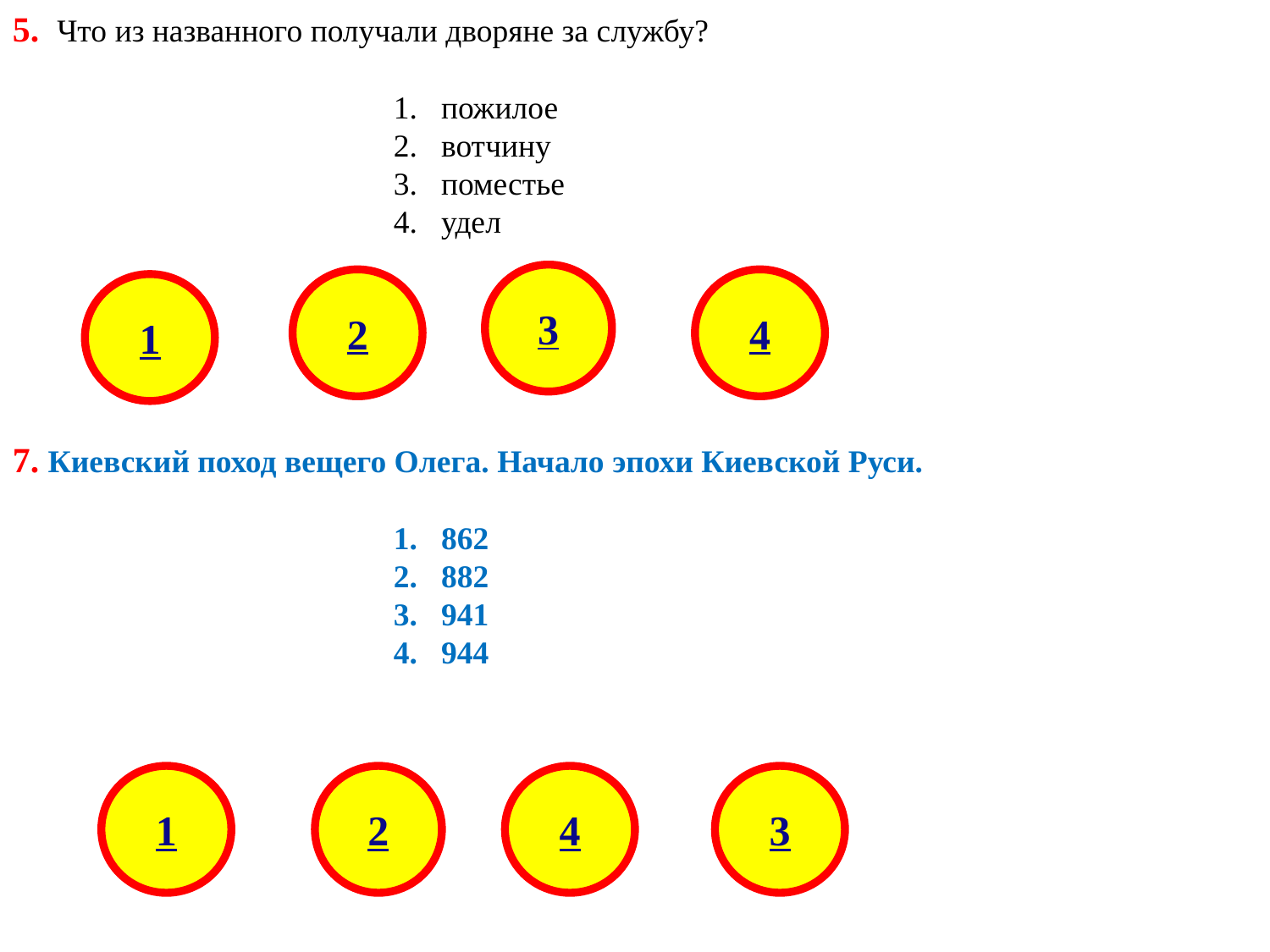

5.  Что из названного получали дворяне за службу?

пожилое
вотчину
поместье
удел
3
2
4
1
7. Киевский поход вещего Олега. Начало эпохи Киевской Руси.

862
882
941
944
1
2
4
3